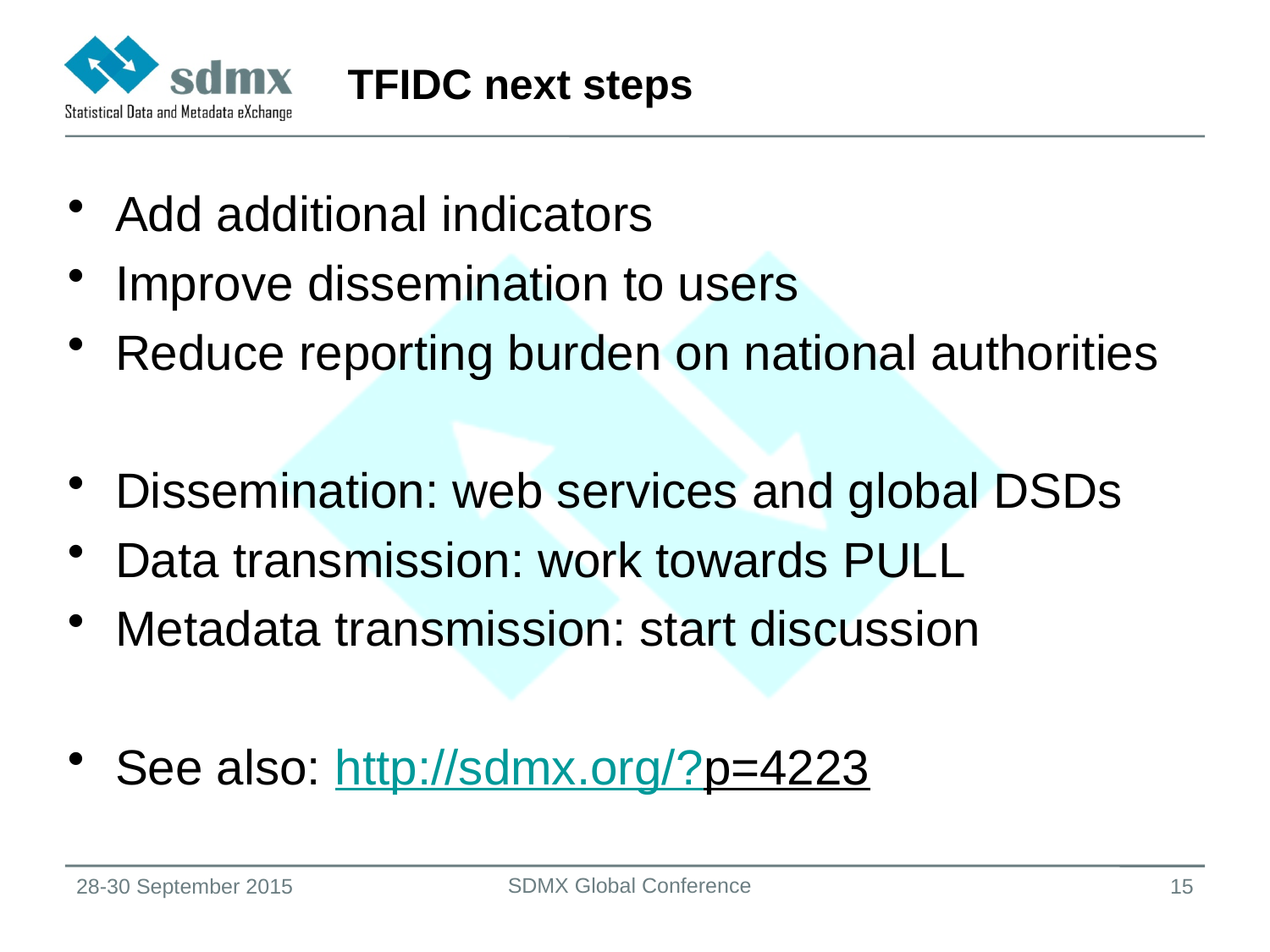

# TFIDC next steps
Add additional indicators
Improve dissemination to users
Reduce reporting burden on national authorities

Dissemination: web services and global DSDs
Data transmission: work towards PULL
Metadata transmission: start discussion

See also: http://sdmx.org/?p=4223
SDMX Global Conference
28-30 September 2015
15